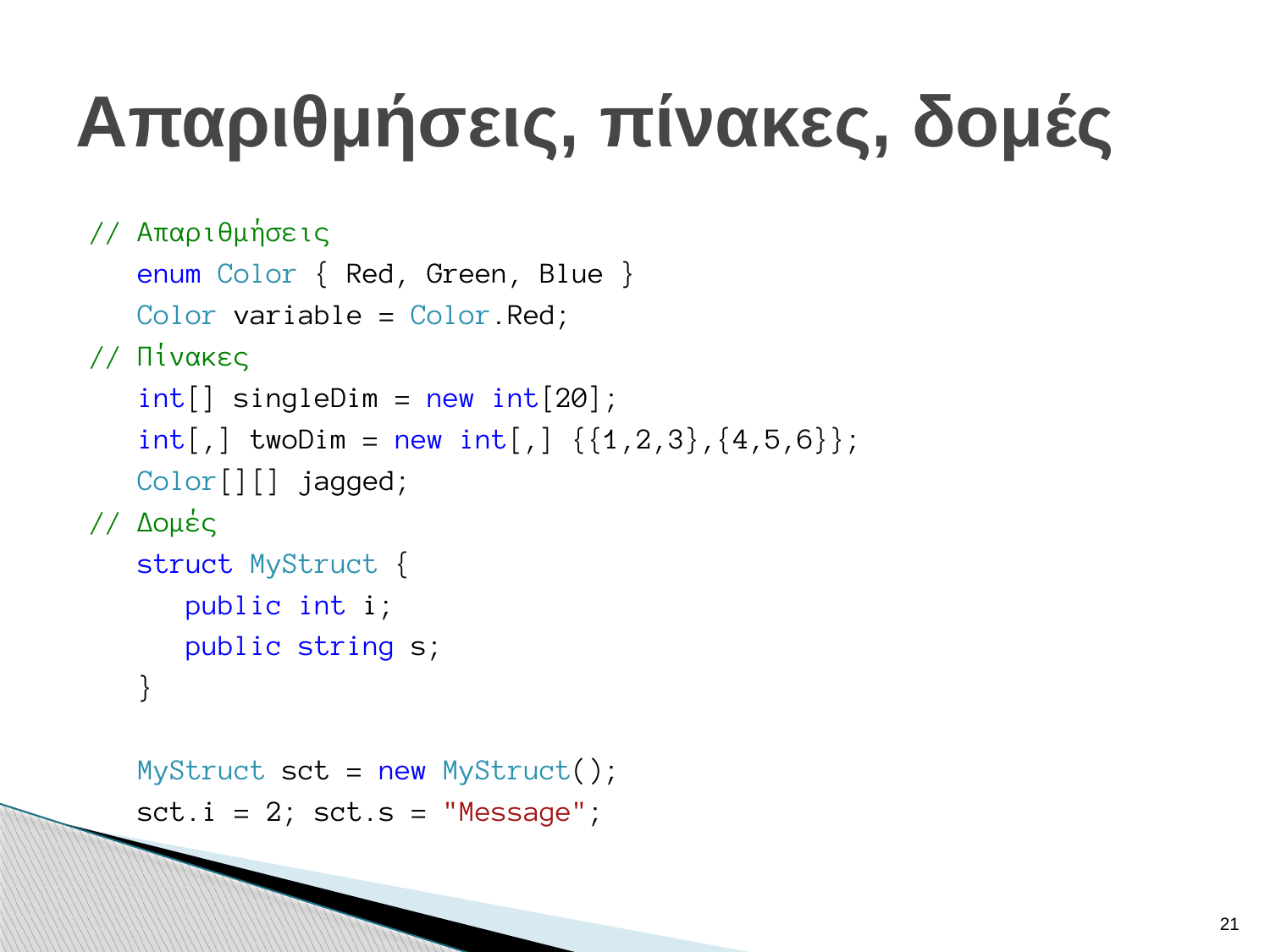

# Απαριθμήσεις, πίνακες, δομές
// Απαριθμήσεις
   enum Color { Red, Green, Blue }
   Color variable = Color.Red;
// Πίνακες
   int[] singleDim = new int[20];
   int[,] twoDim = new int[,] {{1,2,3},{4,5,6}};
   Color[][] jagged;
// Δομές
   struct MyStruct {
      public int i;
      public string s;
   }

   MyStruct sct = new MyStruct();
   sct.i = 2; sct.s = "Message";
21